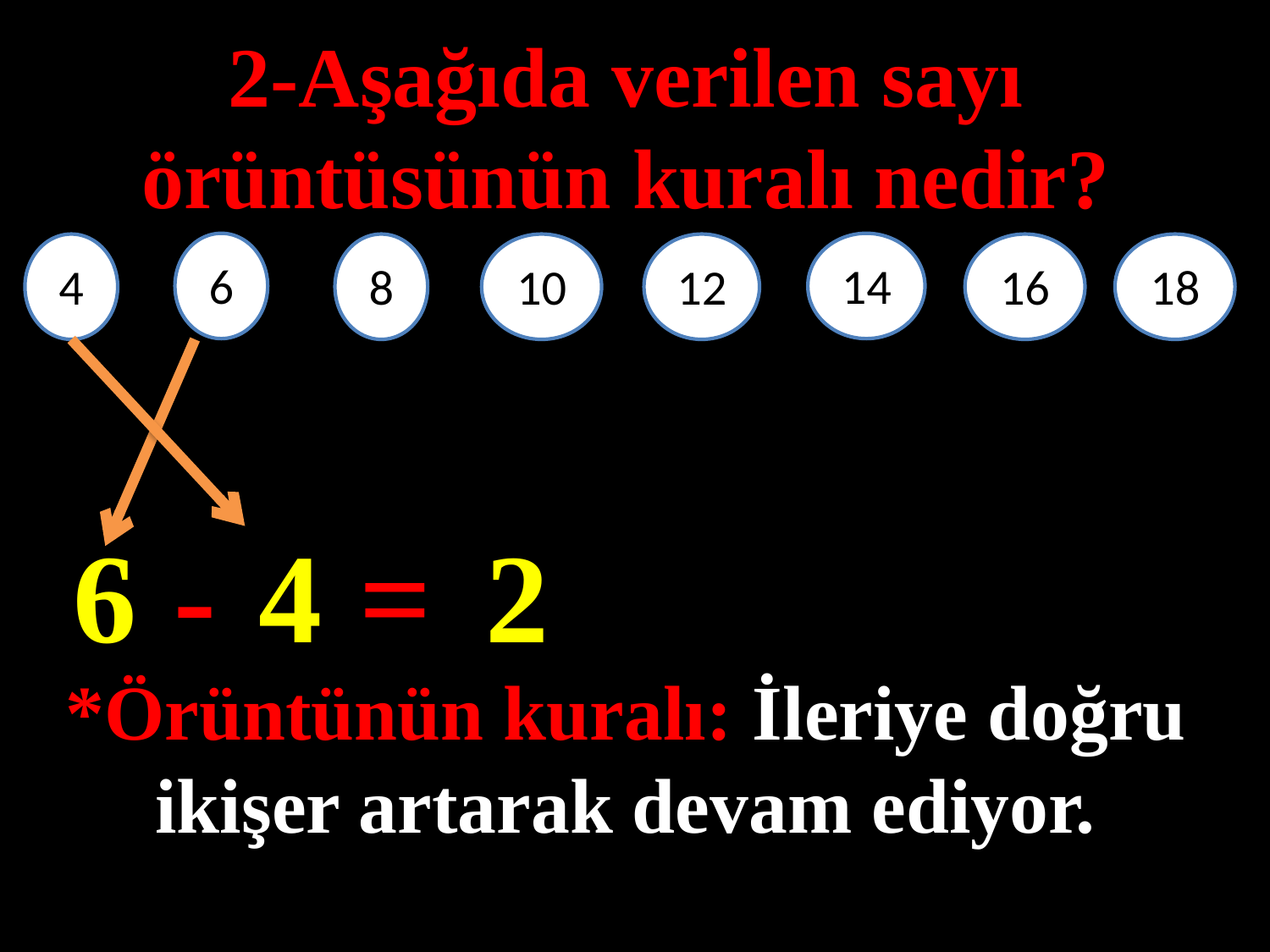

2-Aşağıda verilen sayı örüntüsünün kuralı nedir?
14
6
4
8
10
12
16
18
#
=
6
-
4
2
*Örüntünün kuralı: İleriye doğru ikişer artarak devam ediyor.